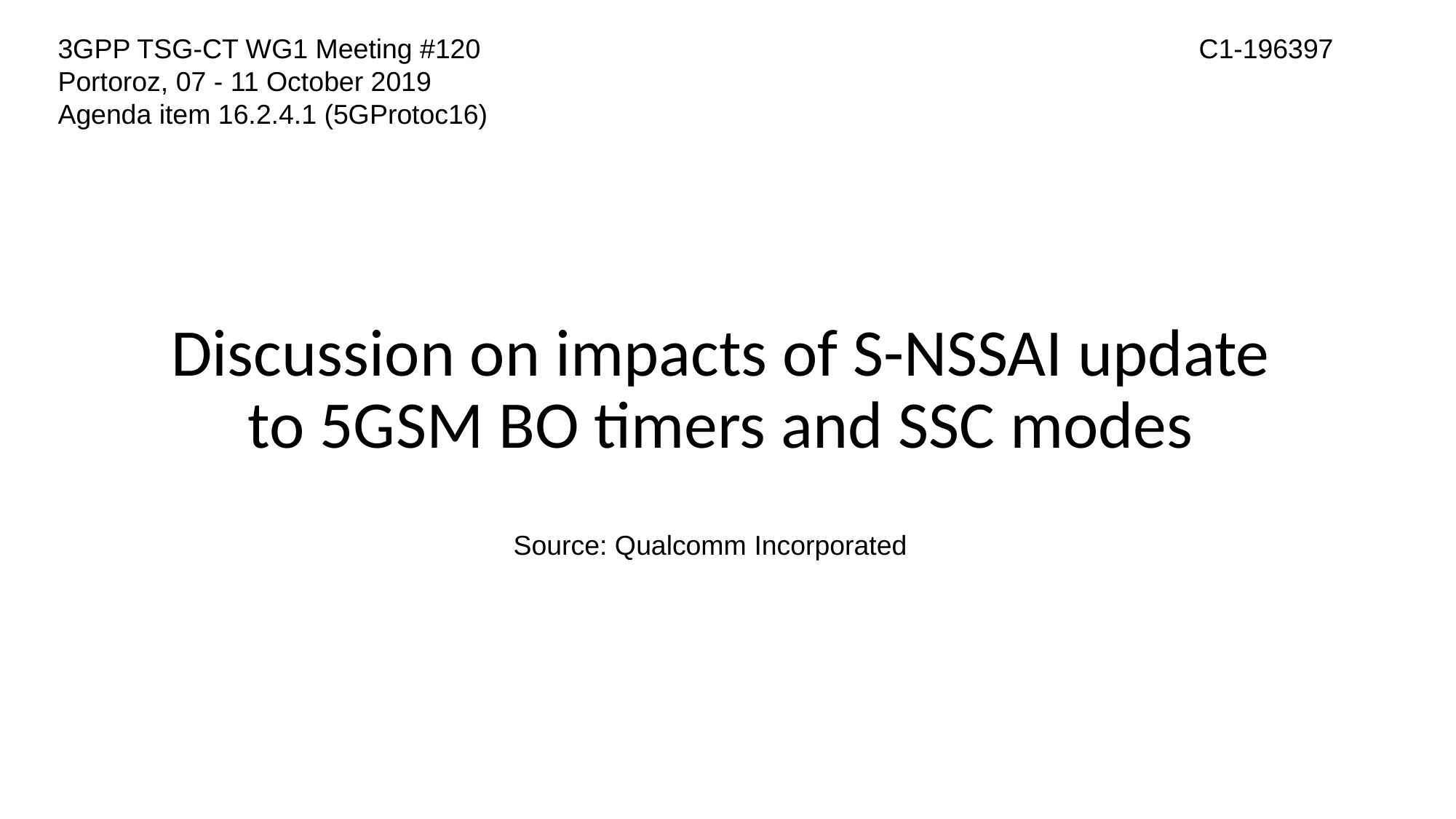

C1-196397
3GPP TSG-CT WG1 Meeting #120
Portoroz, 07 - 11 October 2019
Agenda item 16.2.4.1 (5GProtoc16)
# Discussion on impacts of S-NSSAI update to 5GSM BO timers and SSC modes
Source: Qualcomm Incorporated